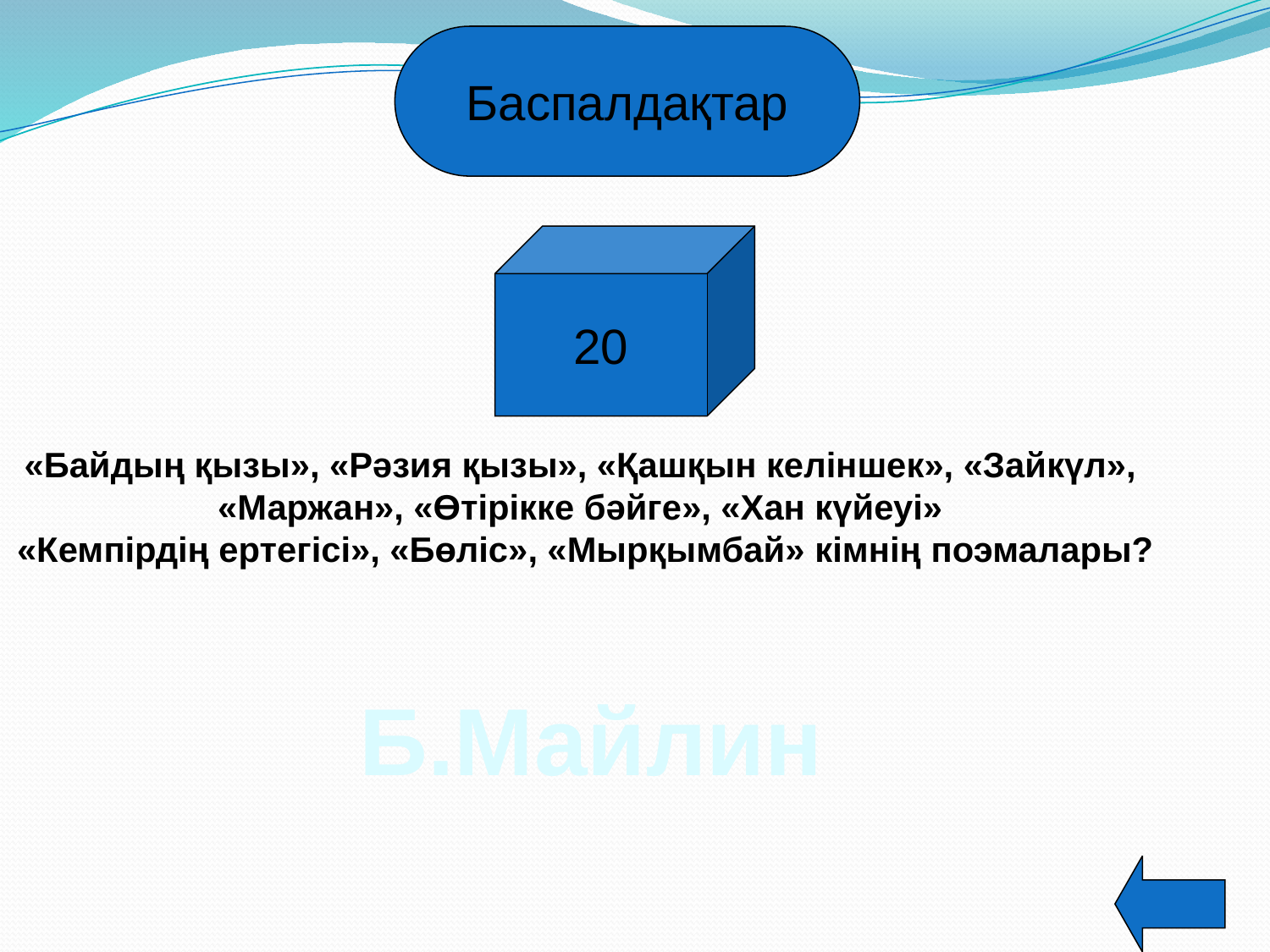

Баспалдақтар
20
«Байдың қызы», «Рәзия қызы», «Қашқын келіншек», «Зайкүл»,
«Маржан», «Өтірікке бәйге», «Хан күйеуі»
«Кемпірдің ертегісі», «Бөліс», «Мырқымбай» кімнің поэмалары?

Б.Майлин